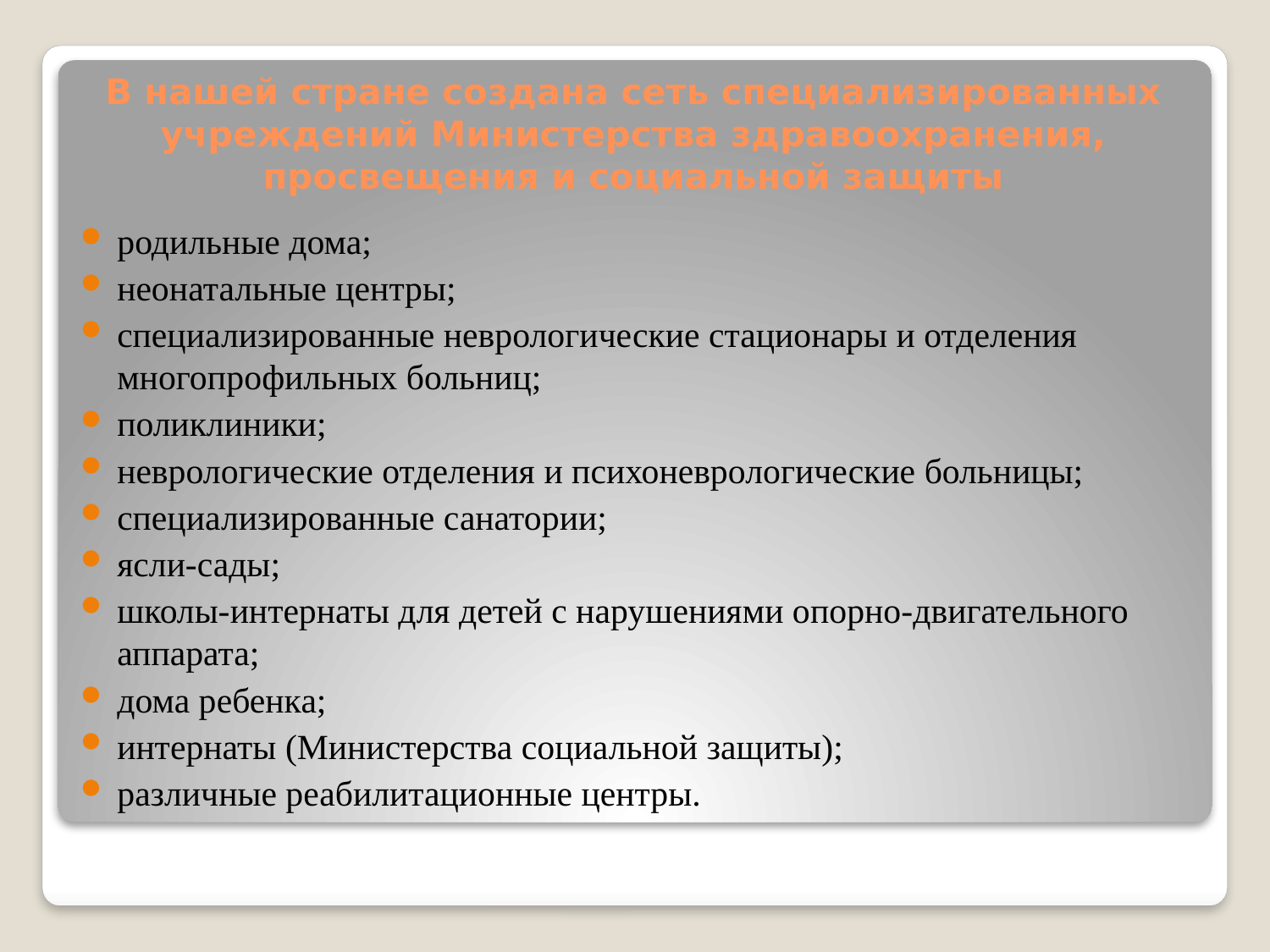

# В нашей стране создана сеть специализированных учреждений Министерства здравоохранения, просвещения и социальной защиты
родильные дома;
неонатальные центры;
специализированные неврологические стационары и отделения многопрофильных больниц;
поликлиники;
неврологические отделения и психоневрологические больницы;
специализированные санатории;
ясли-сады;
школы-интернаты для детей с нарушениями опорно-двигательного аппарата;
дома ребенка;
интернаты (Министерства социальной защиты);
различные реабилитационные центры.